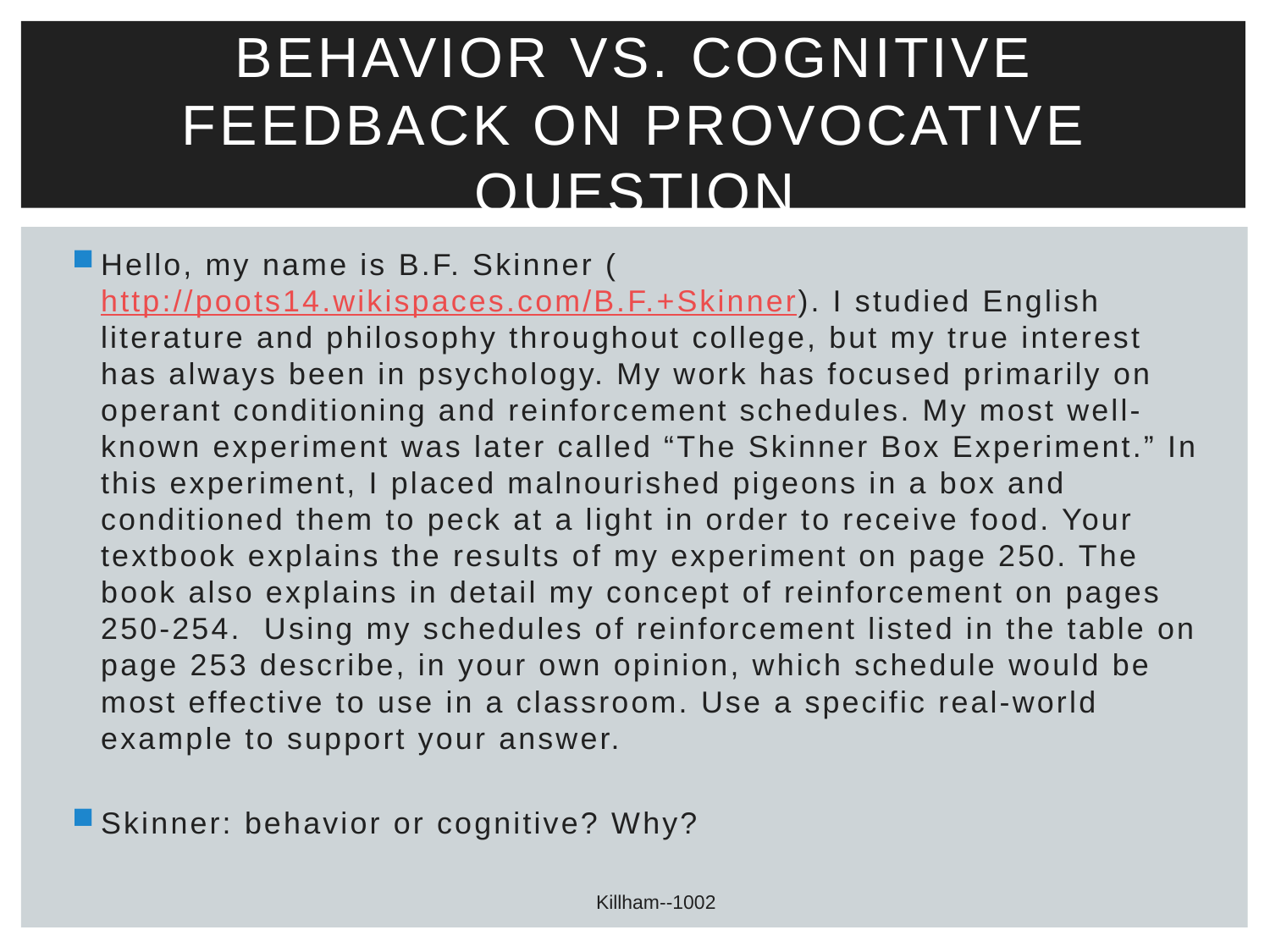

# Behavior vs. cognitive feedback on provocative question
Hello, my name is B.F. Skinner (http://poots14.wikispaces.com/B.F.+Skinner). I studied English literature and philosophy throughout college, but my true interest has always been in psychology. My work has focused primarily on operant conditioning and reinforcement schedules. My most well-known experiment was later called “The Skinner Box Experiment.” In this experiment, I placed malnourished pigeons in a box and conditioned them to peck at a light in order to receive food. Your textbook explains the results of my experiment on page 250. The book also explains in detail my concept of reinforcement on pages 250-254.  Using my schedules of reinforcement listed in the table on page 253 describe, in your own opinion, which schedule would be most effective to use in a classroom. Use a specific real-world example to support your answer.

Skinner: behavior or cognitive? Why?
Killham--1002